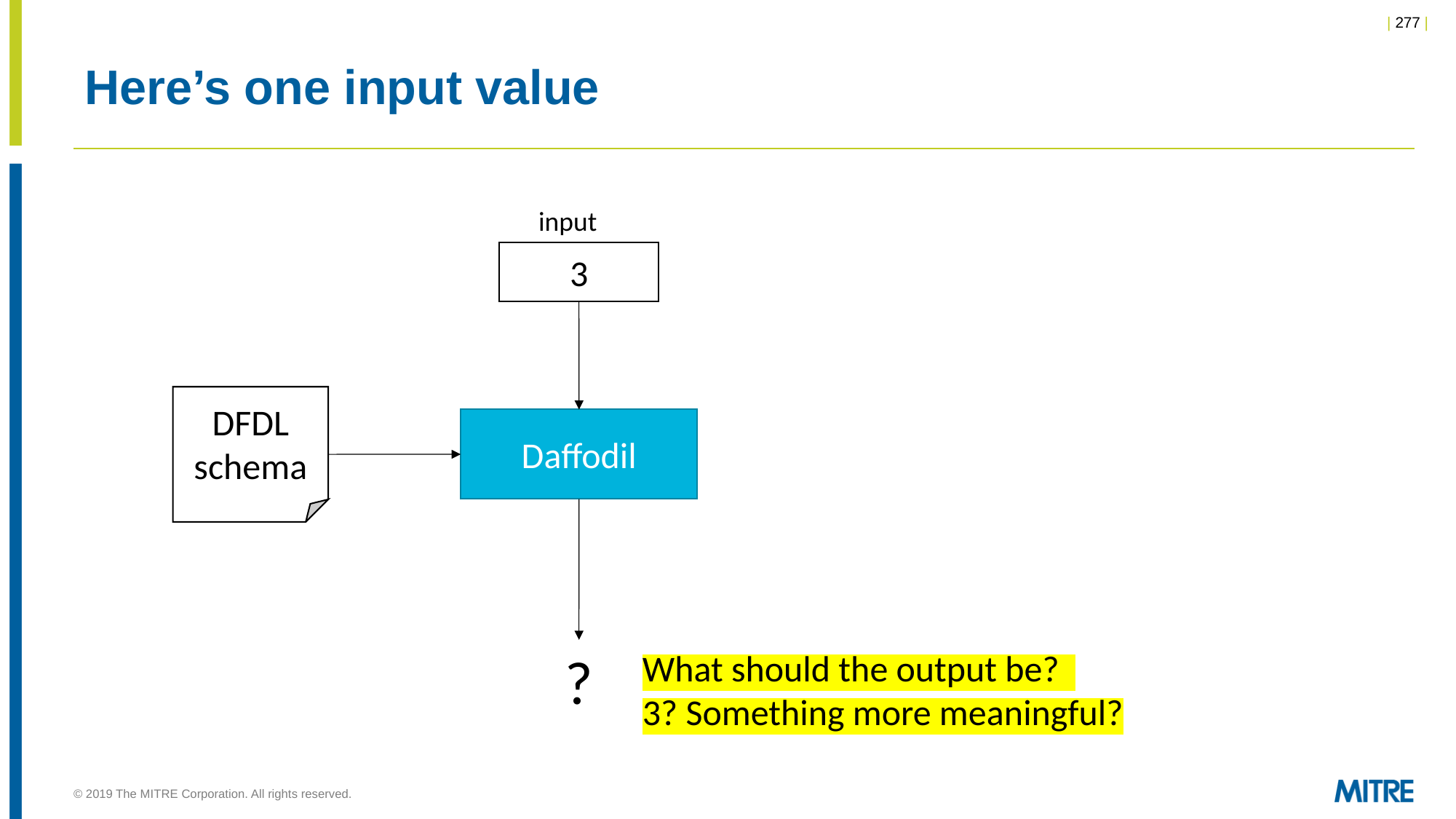

# Here’s one input value
input
3
DFDL
schema
Daffodil
?
What should the output be?
3? Something more meaningful?
© 2019 The MITRE Corporation. All rights reserved.